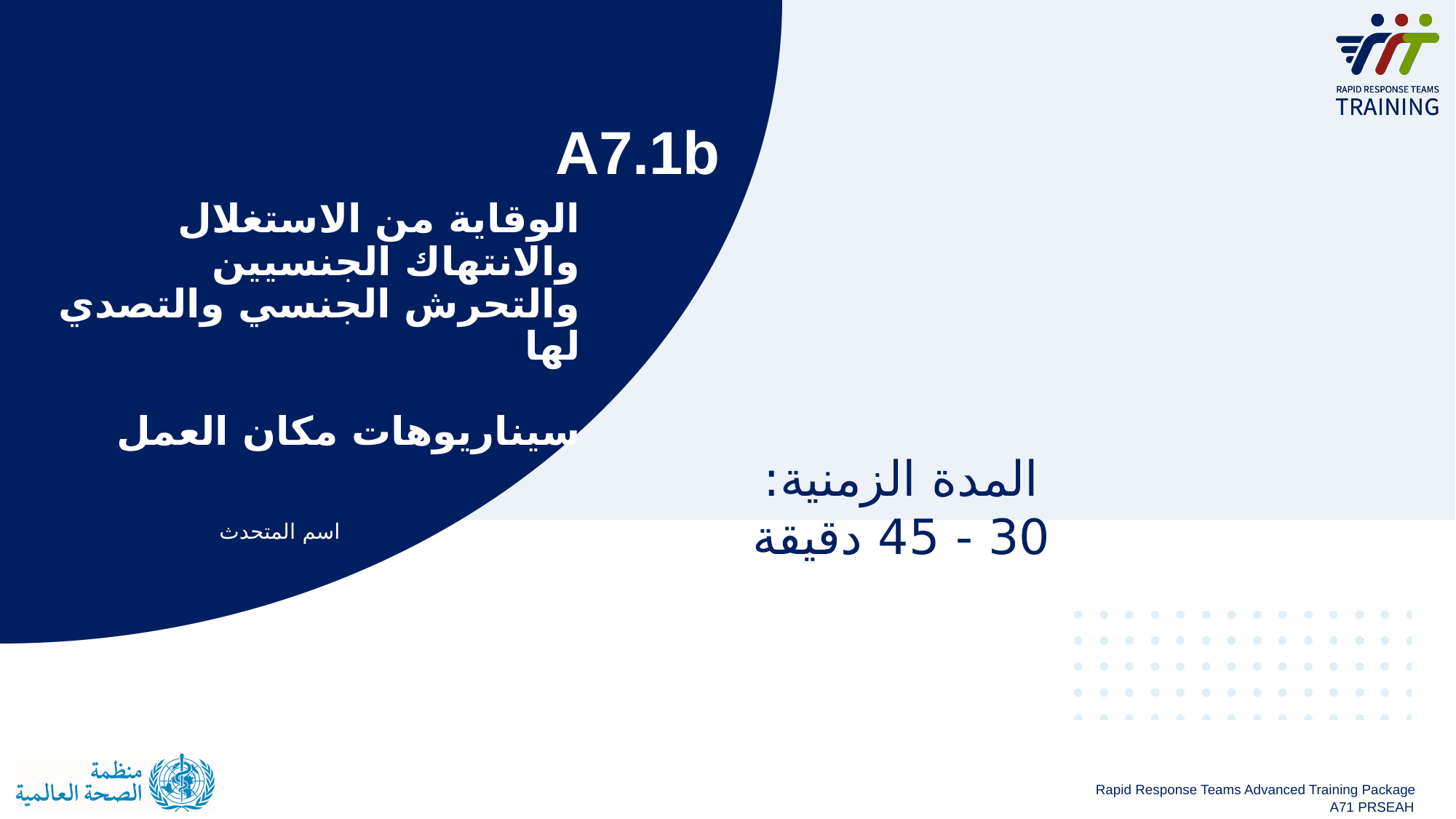

A7.1b
# الوقاية من الاستغلال والانتهاك الجنسيين والتحرش الجنسي والتصدي لها سيناريوهات مكان العمل
المدة الزمنية: 30 - 45 دقيقة
اسم المتحدث
1